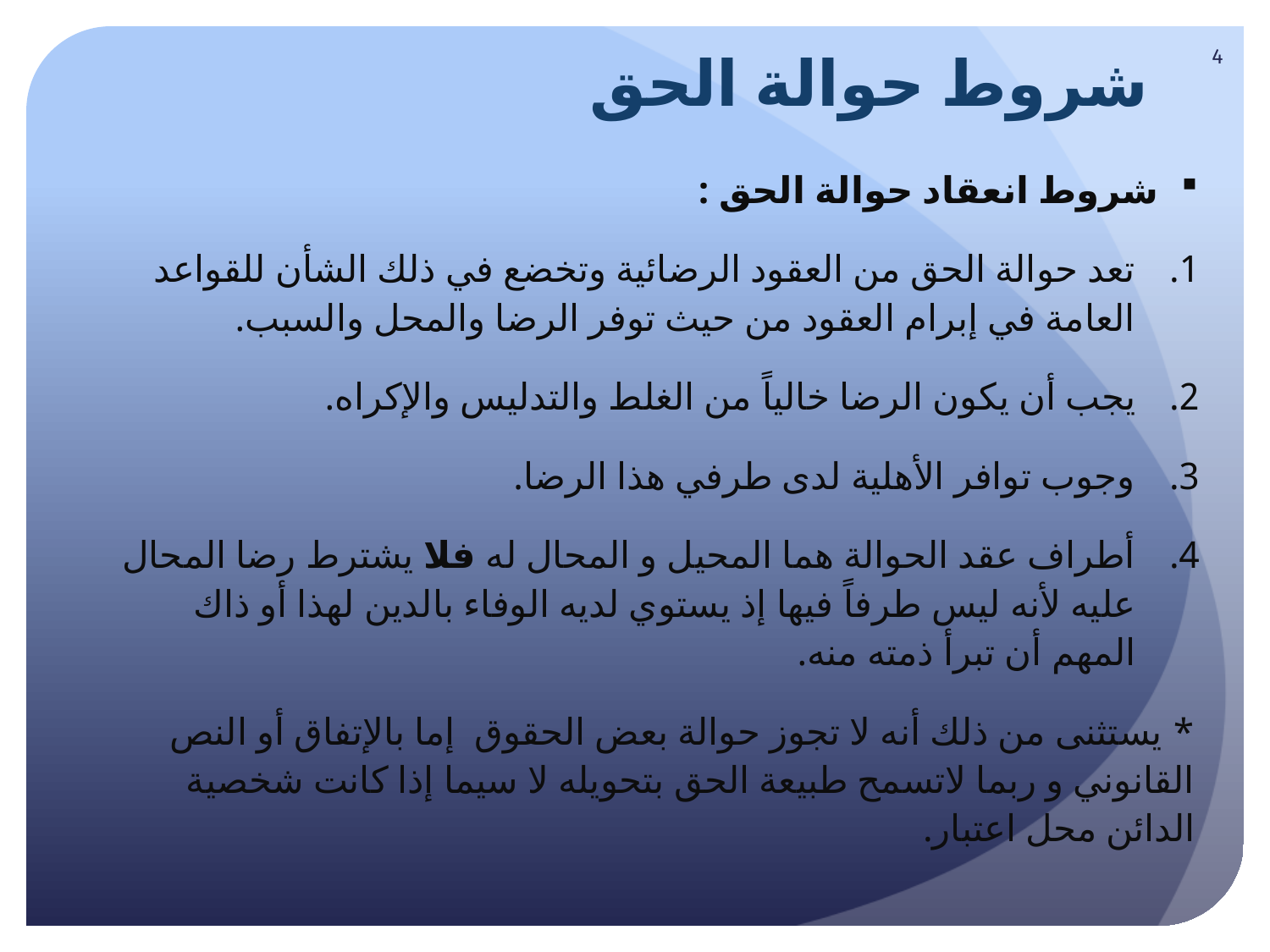

4
# شروط حوالة الحق
شروط انعقاد حوالة الحق :
تعد حوالة الحق من العقود الرضائية وتخضع في ذلك الشأن للقواعد العامة في إبرام العقود من حيث توفر الرضا والمحل والسبب.
يجب أن يكون الرضا خالياً من الغلط والتدليس والإكراه.
وجوب توافر الأهلية لدى طرفي هذا الرضا.
أطراف عقد الحوالة هما المحيل و المحال له فلا يشترط رضا المحال عليه لأنه ليس طرفاً فيها إذ يستوي لديه الوفاء بالدين لهذا أو ذاك المهم أن تبرأ ذمته منه.
* يستثنى من ذلك أنه لا تجوز حوالة بعض الحقوق  إما بالإتفاق أو النص القانوني و ربما لاتسمح طبيعة الحق بتحويله لا سيما إذا كانت شخصية الدائن محل اعتبار.